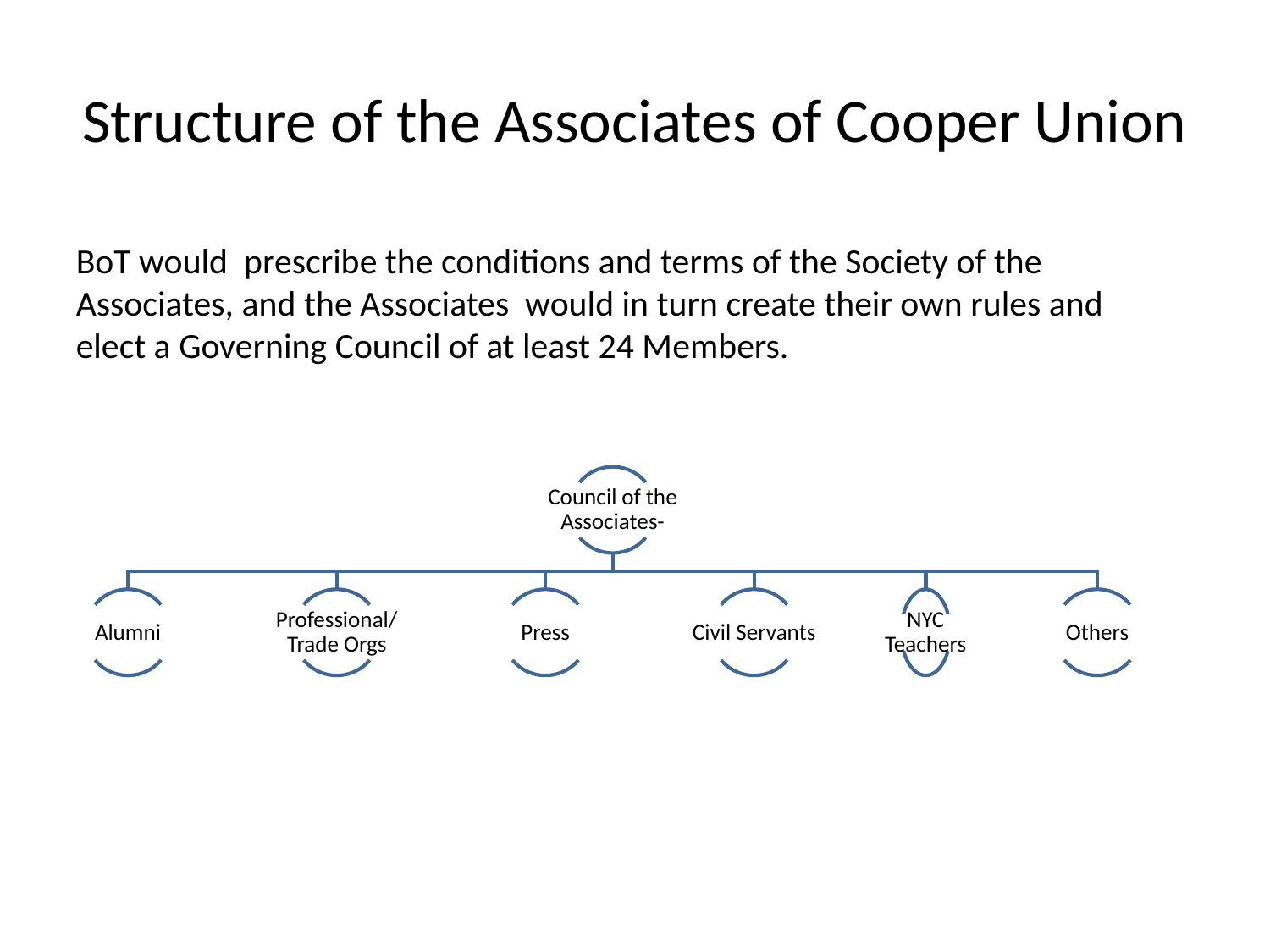

# Structure of the Associates of Cooper Union
BoT would  prescribe the conditions and terms of the Society of the Associates, and the Associates  would in turn create their own rules and elect a Governing Council of at least 24 Members.

Council of the Associates-
Alumni
Professional/Trade Orgs
Press
Civil Servants
NYC Teachers
Others